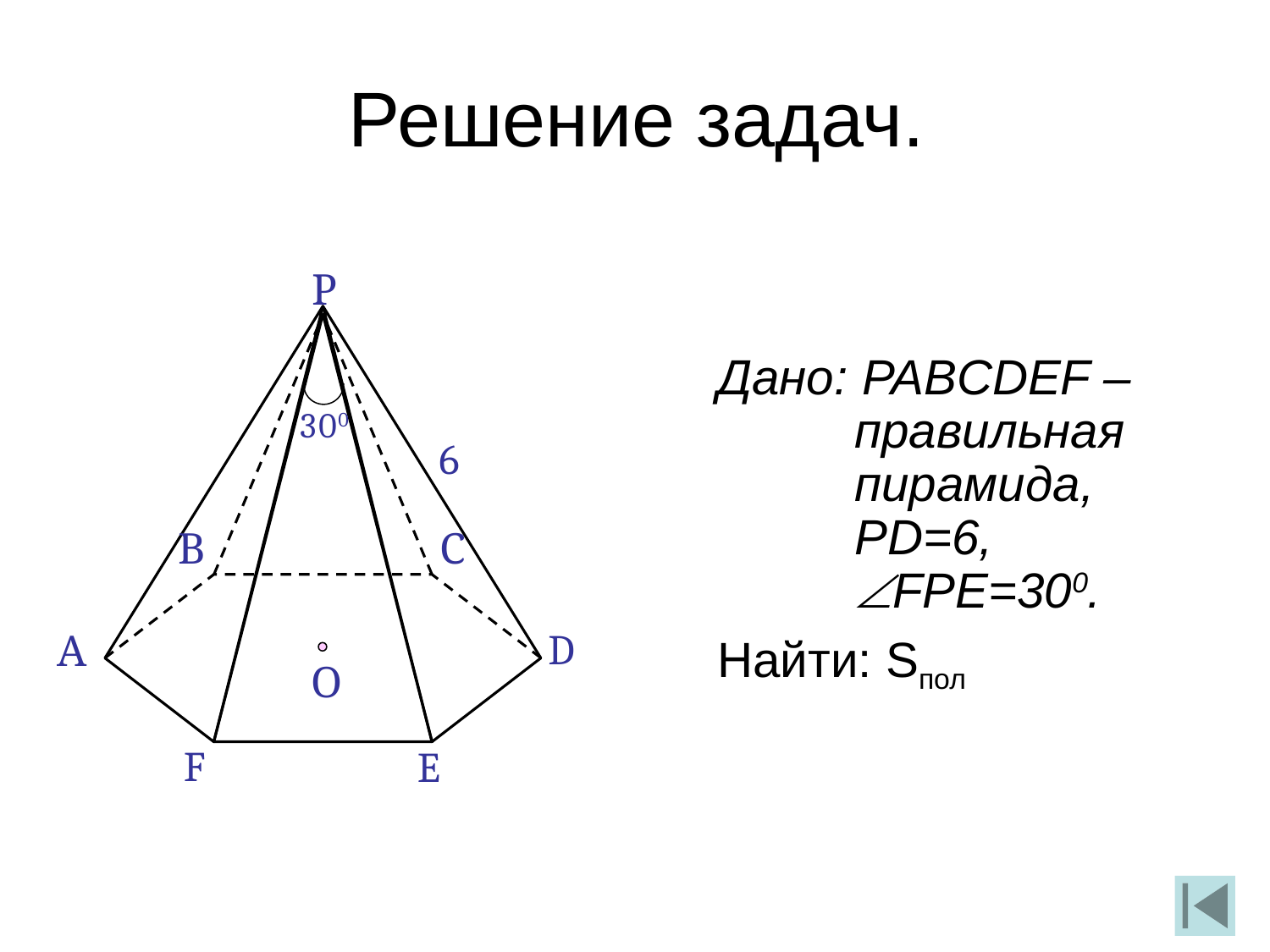

Решение задач.
Р

300
6
В
С
D
А

О
F
E
Дано: PABCDEF – правильная пирамида, PD=6, ∠FPE=300.
Найти: Sпол